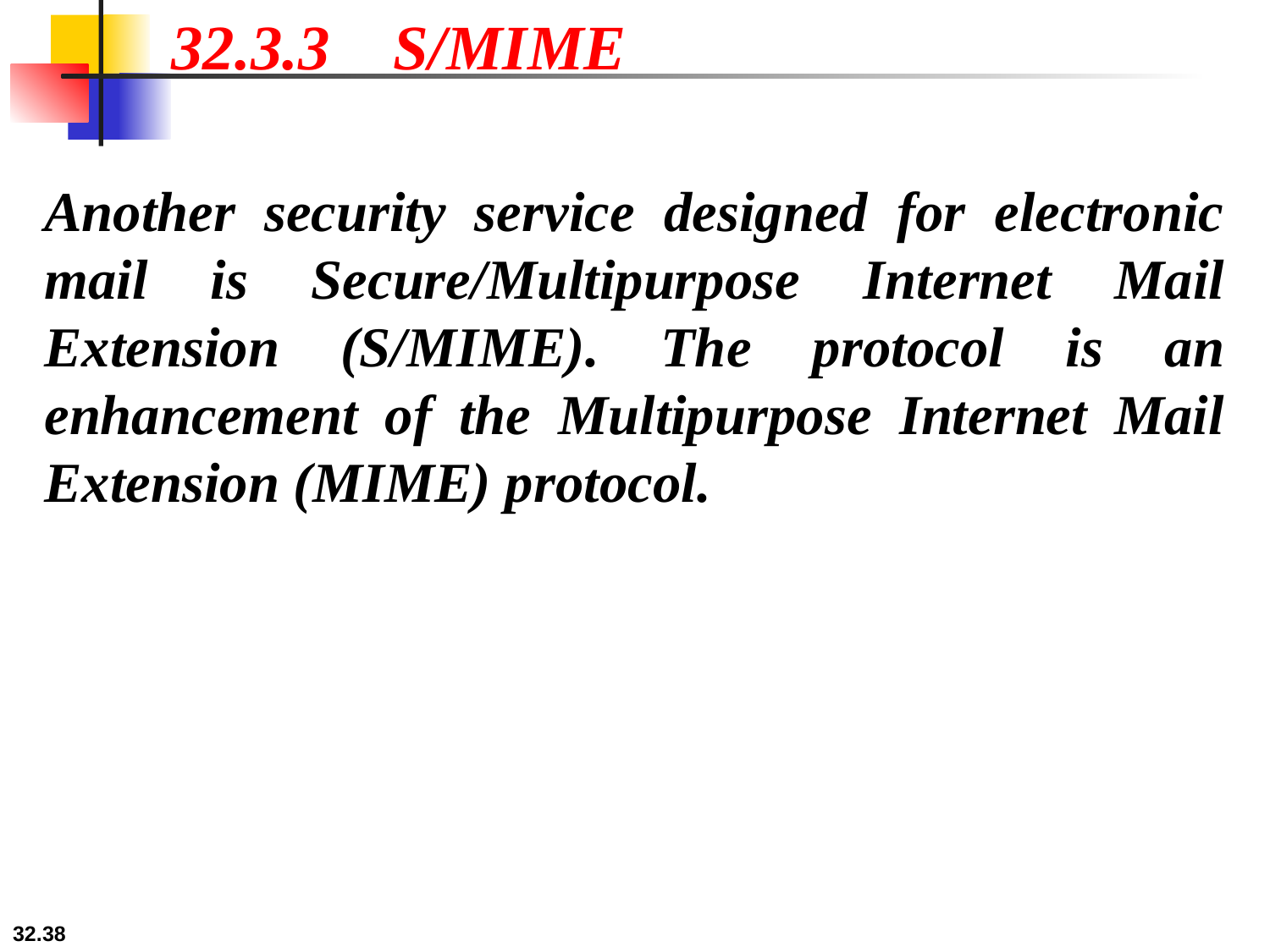

32.3.3    S/MIME

Another security service designed for electronic mail is Secure/Multipurpose Internet Mail Extension (S/MIME). The protocol is an enhancement of the Multipurpose Internet Mail Extension (MIME) protocol.

32.38